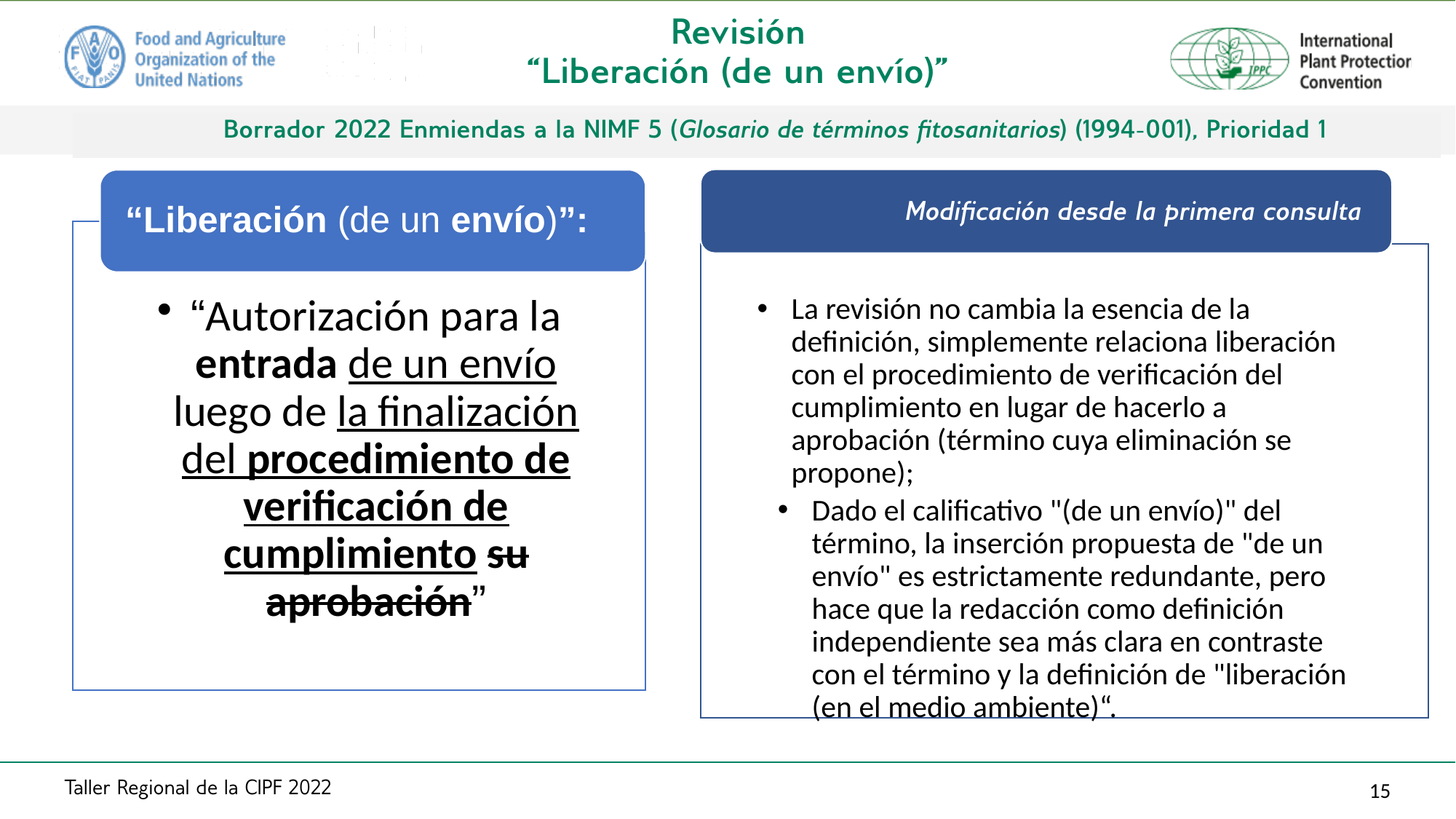

# Revisión “Liberación (de un envío)”
Borrador 2022 Enmiendas a la NIMF 5 (Glosario de términos fitosanitarios) (1994-001), Prioridad 1
“Autorización para la entrada de un envío luego de la finalización del procedimiento de verificación de cumplimiento su aprobación”
“Liberación (de un envío)”:
La revisión no cambia la esencia de la definición, simplemente relaciona liberación con el procedimiento de verificación del cumplimiento en lugar de hacerlo a aprobación (término cuya eliminación se propone);
Dado el calificativo "(de un envío)" del término, la inserción propuesta de "de un envío" es estrictamente redundante, pero hace que la redacción como definición independiente sea más clara en contraste con el término y la definición de "liberación (en el medio ambiente)“.
Modificación desde la primera consulta
Taller Regional de la CIPF 2022